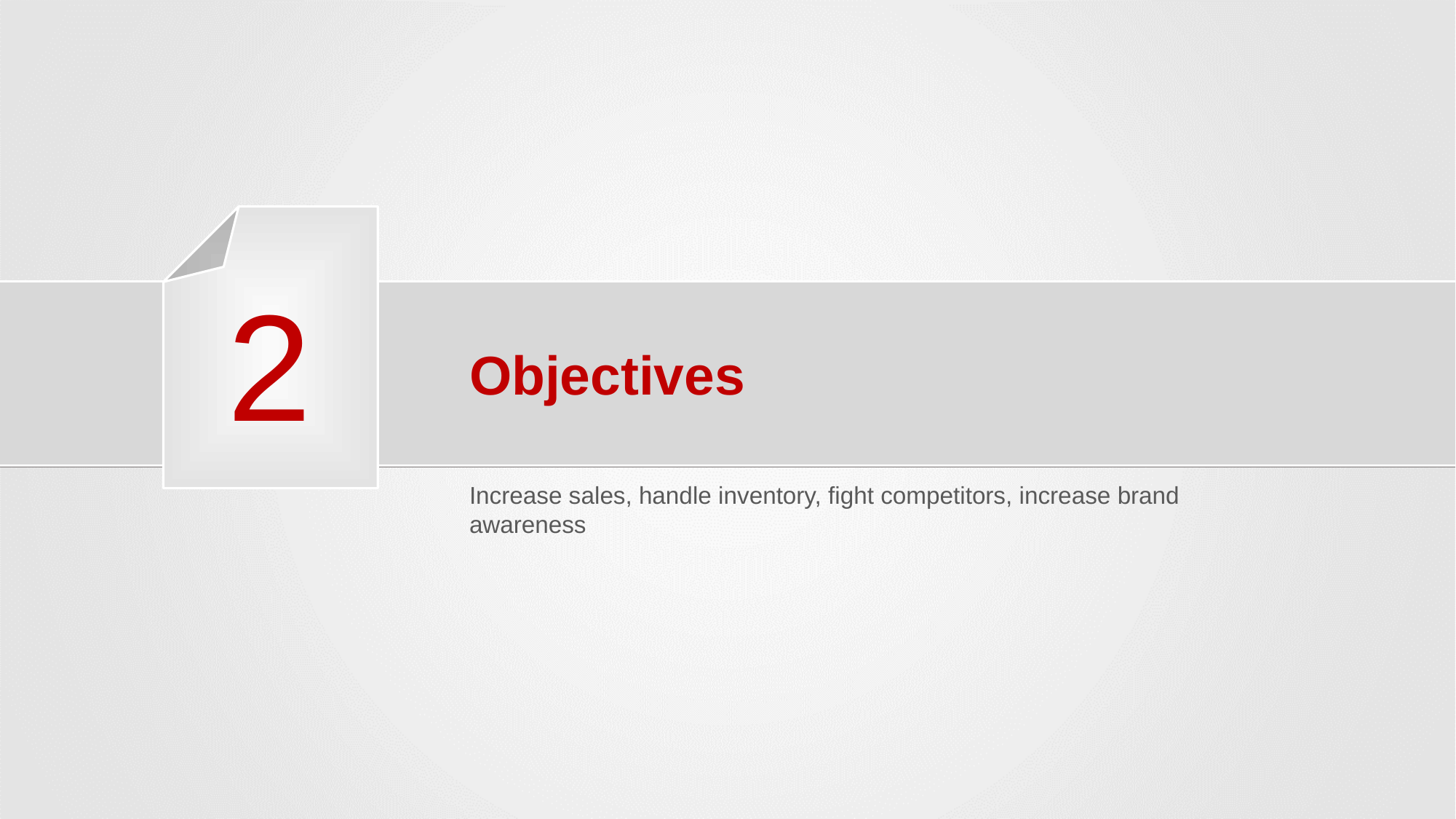

2

Objectives

Increase sales, handle inventory, fight competitors, increase brand awareness